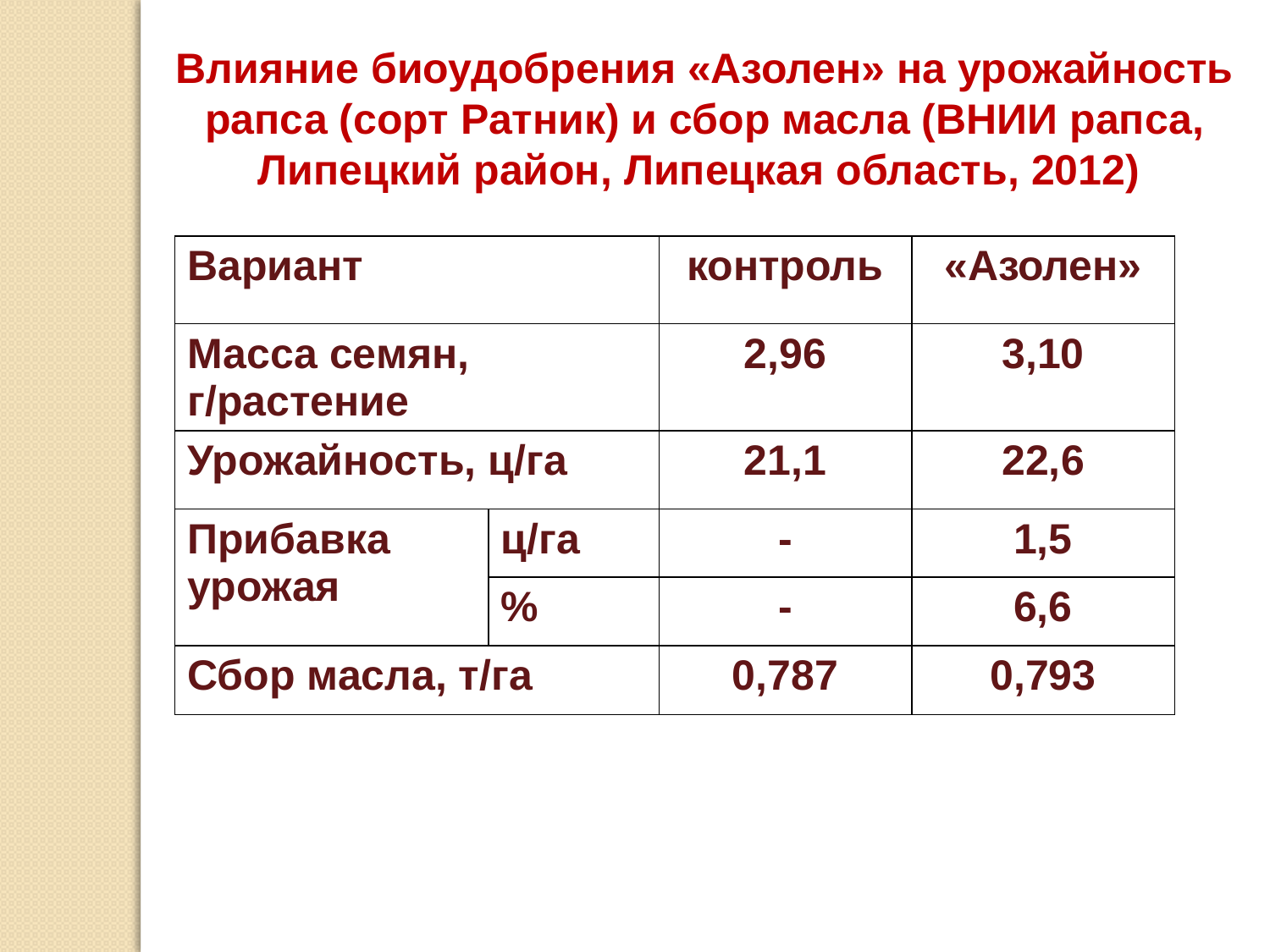

Влияние биоудобрения «Азолен» на урожайность рапса (сорт Ратник) и сбор масла (ВНИИ рапса, Липецкий район, Липецкая область, 2012)
| Вариант |  | контроль | «Азолен» |
| --- | --- | --- | --- |
| Масса семян, г/растение |  | 2,96 | 3,10 |
| Урожайность, ц/га |  | 21,1 | 22,6 |
| Прибавка урожая | ц/га | - | 1,5 |
|  | % | - | 6,6 |
| Сбор масла, т/га |  | 0,787 | 0,793 |